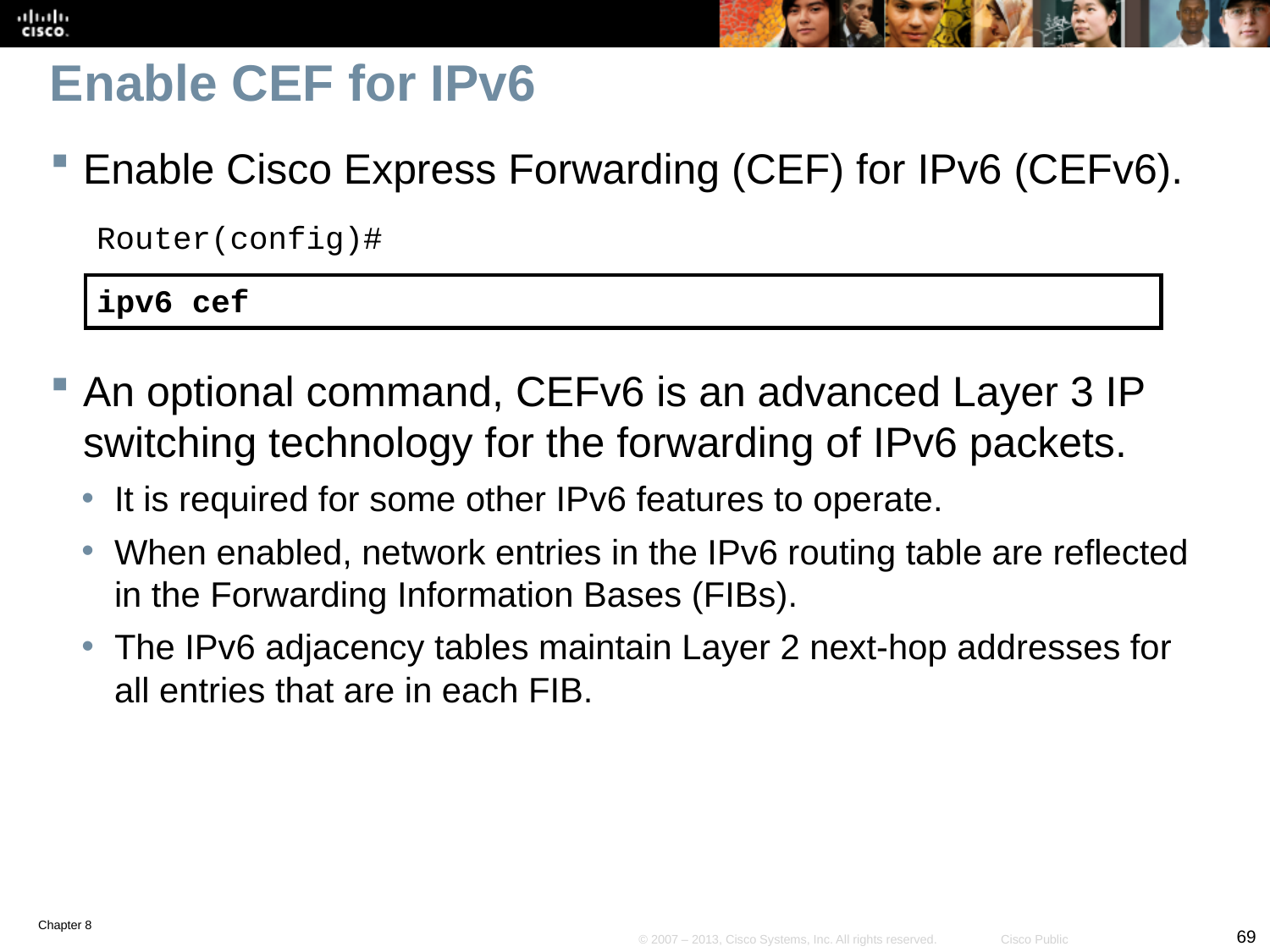

# Enable CEF for IPv6
Enable Cisco Express Forwarding (CEF) for IPv6 (CEFv6).
Router(config)#
ipv6 cef
An optional command, CEFv6 is an advanced Layer 3 IP switching technology for the forwarding of IPv6 packets.
It is required for some other IPv6 features to operate.
When enabled, network entries in the IPv6 routing table are reflected in the Forwarding Information Bases (FIBs).
The IPv6 adjacency tables maintain Layer 2 next-hop addresses for all entries that are in each FIB.